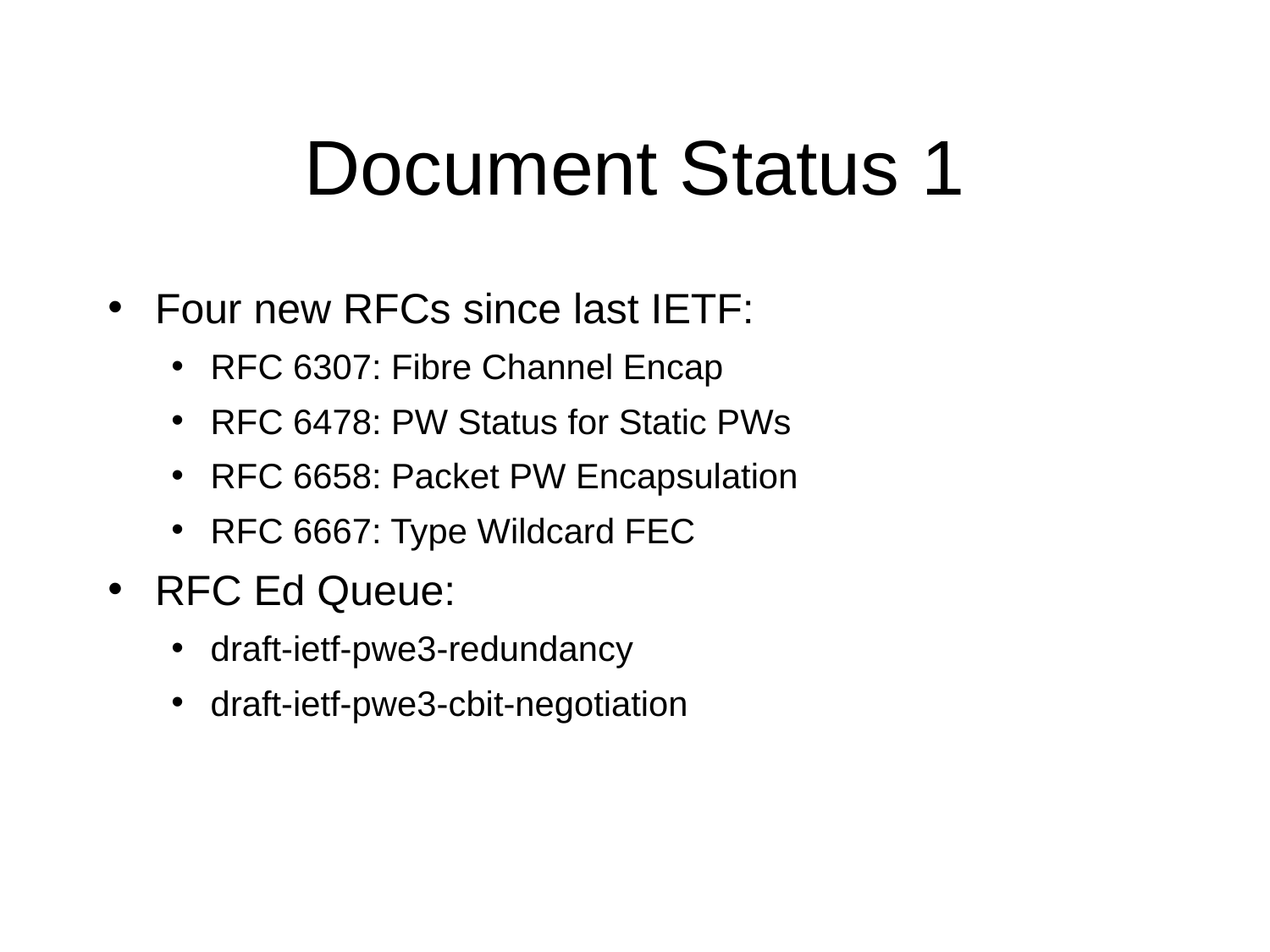

Document Status 1
Four new RFCs since last IETF:
RFC 6307: Fibre Channel Encap
RFC 6478: PW Status for Static PWs
RFC 6658: Packet PW Encapsulation
RFC 6667: Type Wildcard FEC
RFC Ed Queue:
draft-ietf-pwe3-redundancy
draft-ietf-pwe3-cbit-negotiation